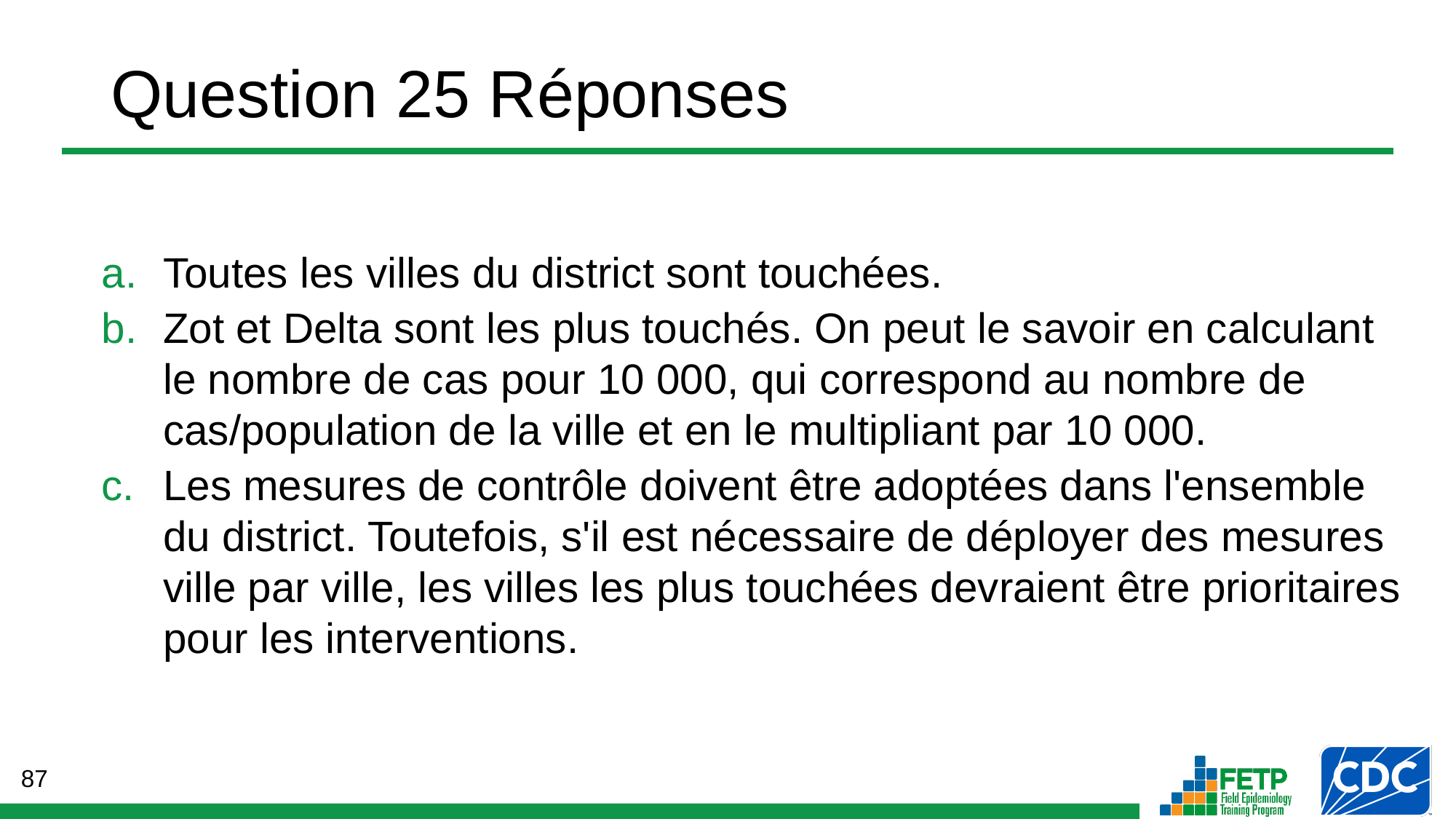

# Question 25 Réponses
Toutes les villes du district sont touchées.
Zot et Delta sont les plus touchés. On peut le savoir en calculant le nombre de cas pour 10 000, qui correspond au nombre de cas/population de la ville et en le multipliant par 10 000.
Les mesures de contrôle doivent être adoptées dans l'ensemble du district. Toutefois, s'il est nécessaire de déployer des mesures ville par ville, les villes les plus touchées devraient être prioritaires pour les interventions.